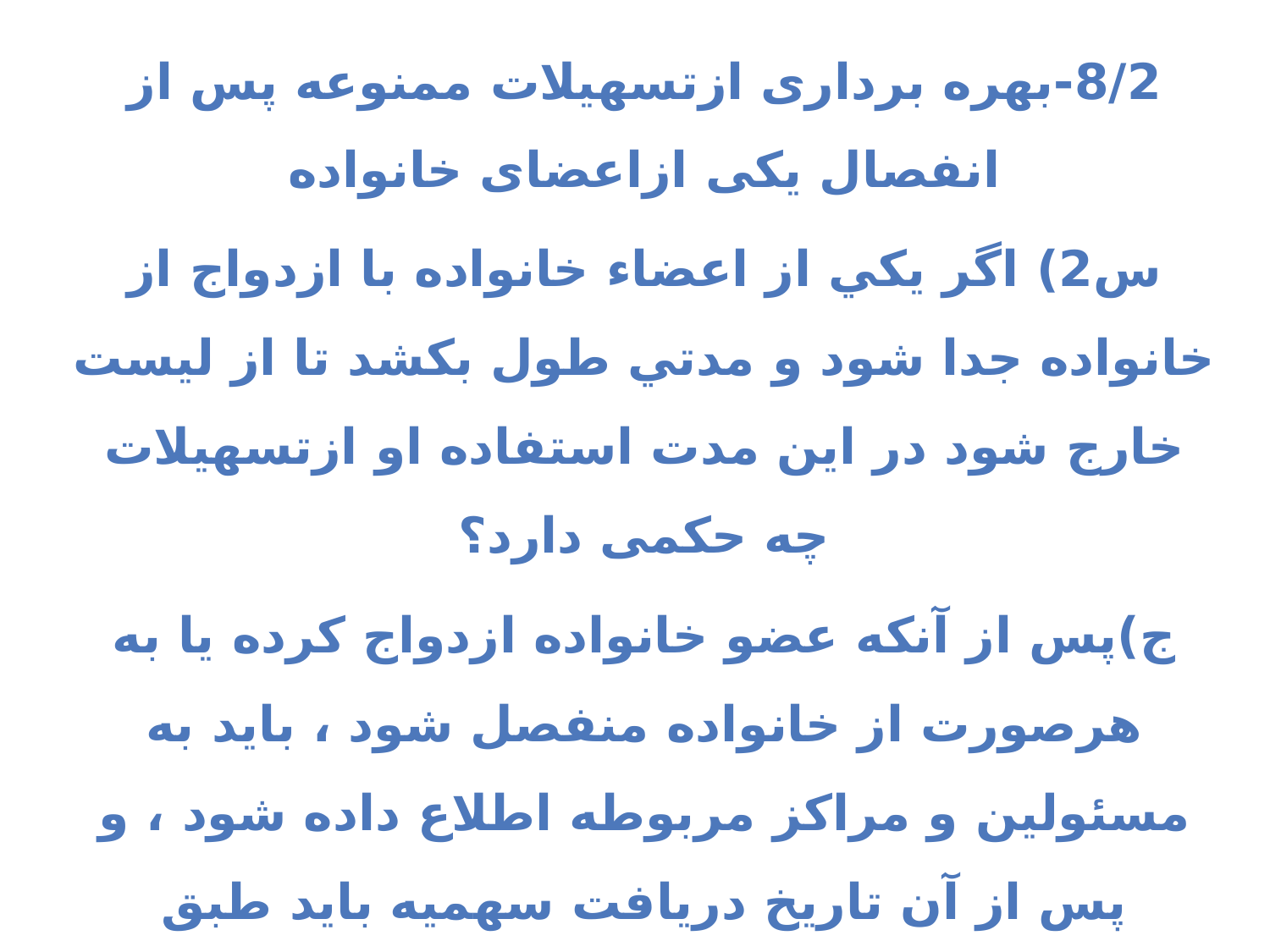

8/2-بهره برداری ازتسهیلات ممنوعه پس از انفصال یکی ازاعضای خانواده
س2) اگر يكي از اعضاء خانواده با ازدواج از خانواده جدا شود و مدتي طول بکشد تا از ليست خارج شود در اين مدت استفاده او ازتسهیلات چه حکمی دارد؟
ج)پس از آنكه عضو خانواده ازدواج كرده يا به هرصورت از خانواده منفصل شود ، بايد به مسئولين و مراكز مربوطه اطلاع داده شود ، و پس از آن تاريخ دريافت سهميه بايد طبق مقررات صورت گيرد، و اگر منع شده باشد اشكال دارد.